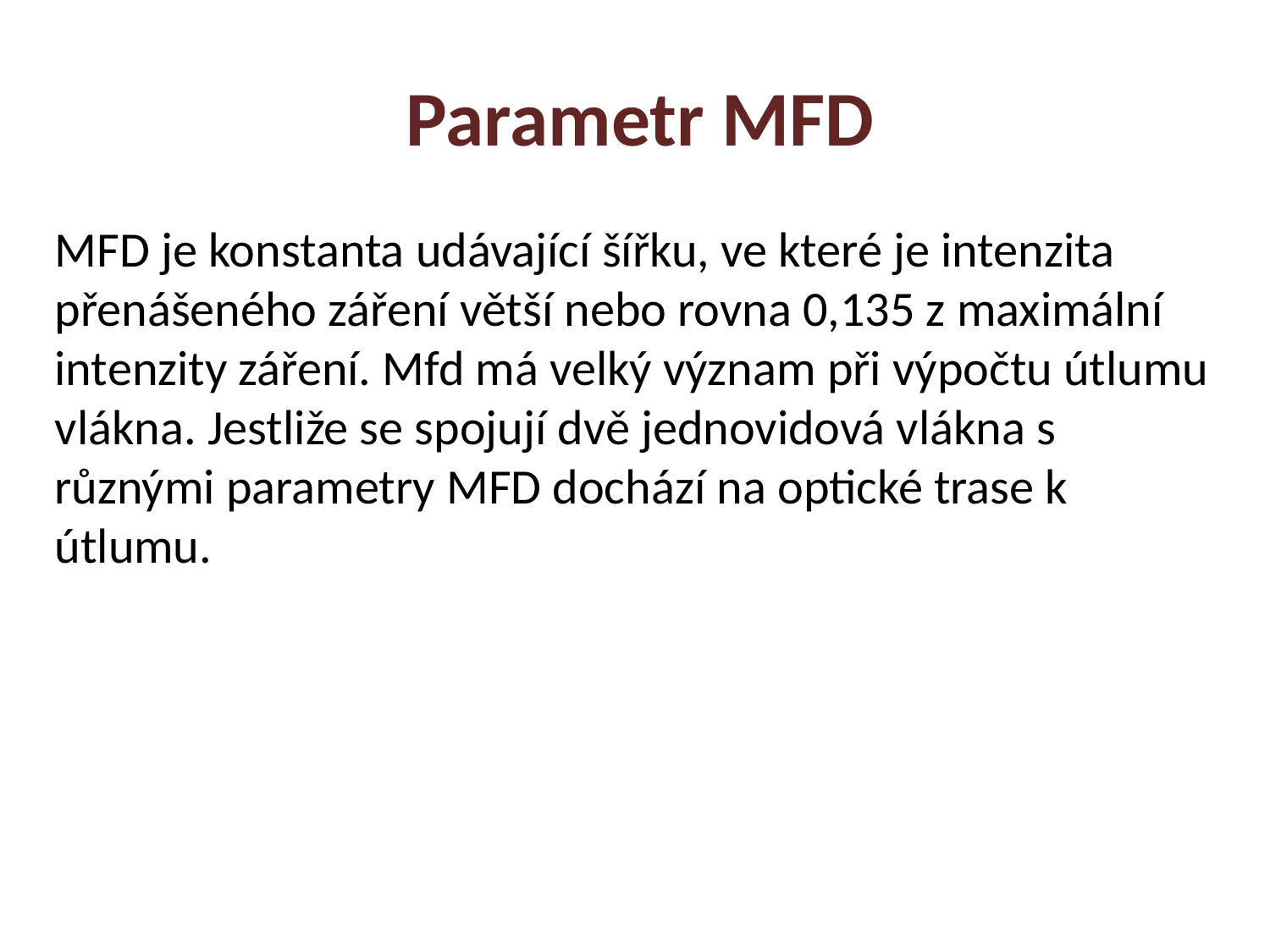

Parametr MFD
MFD je konstanta udávající šířku, ve které je intenzita přenášeného záření větší nebo rovna 0,135 z maximální intenzity záření. Mfd má velký význam při výpočtu útlumu vlákna. Jestliže se spojují dvě jednovidová vlákna s různými parametry MFD dochází na optické trase k útlumu.